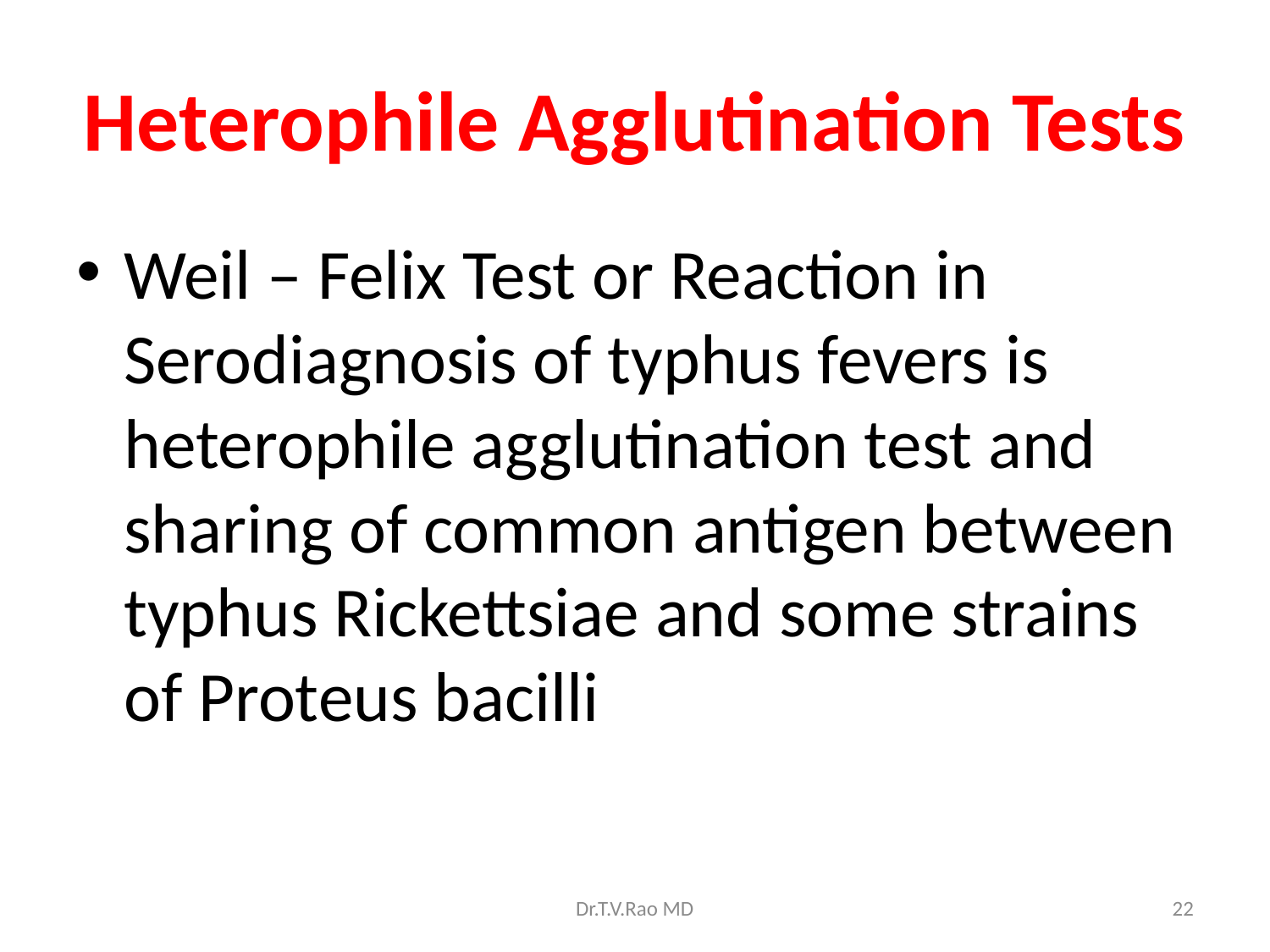

# Heterophile Agglutination Tests
Weil – Felix Test or Reaction in Serodiagnosis of typhus fevers is heterophile agglutination test and sharing of common antigen between typhus Rickettsiae and some strains of Proteus bacilli
Dr.T.V.Rao MD
22